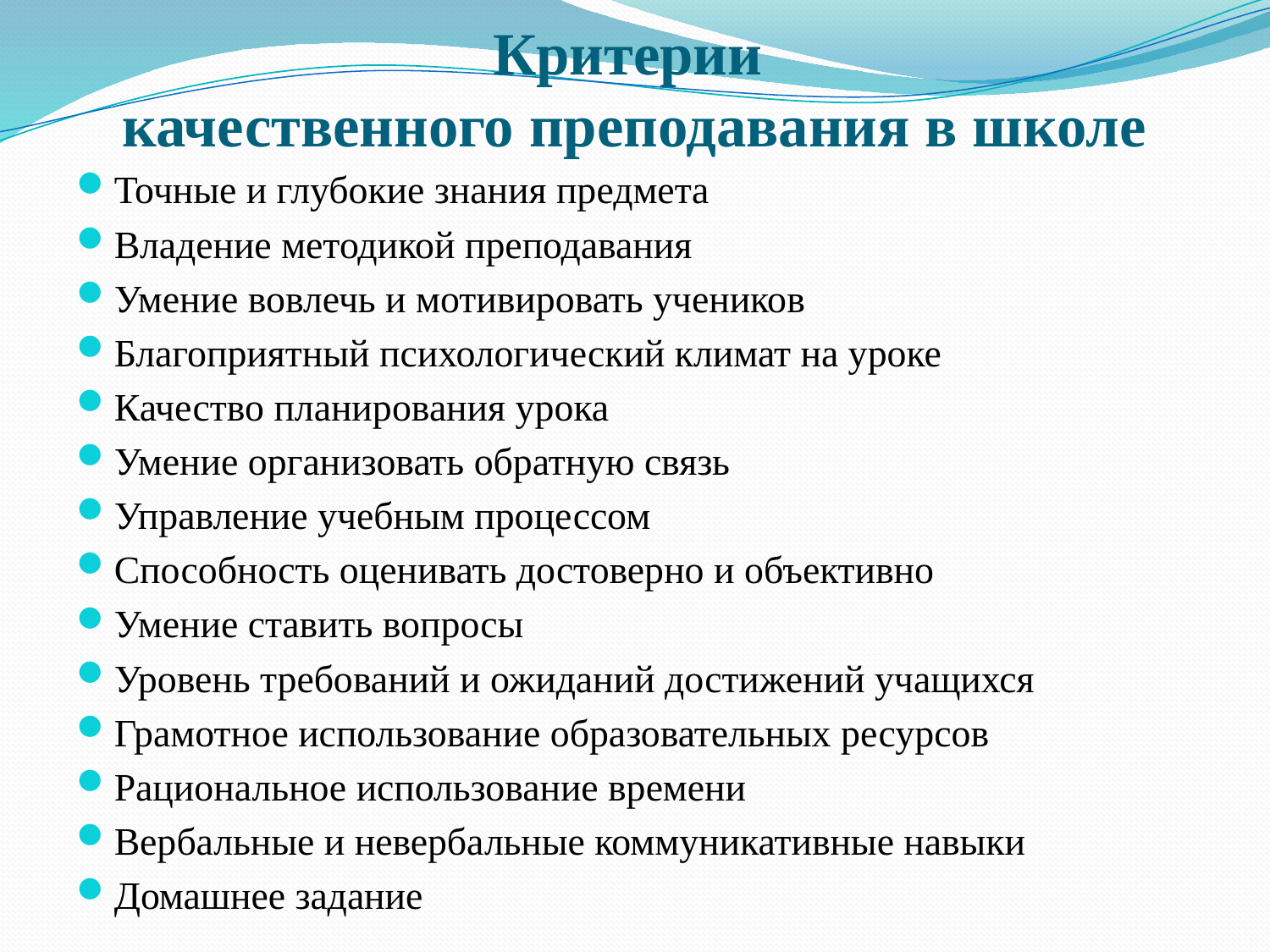

Критерии
качественного преподавания в школе
Точные и глубокие знания предмета
Владение методикой преподавания
Умение вовлечь и мотивировать учеников
Благоприятный психологический климат на уроке
Качество планирования урока
Умение организовать обратную связь
Управление учебным процессом
Способность оценивать достоверно и объективно
Умение ставить вопросы
Уровень требований и ожиданий достижений учащихся
Грамотное использование образовательных ресурсов
Рациональное использование времени
Вербальные и невербальные коммуникативные навыки
Домашнее задание